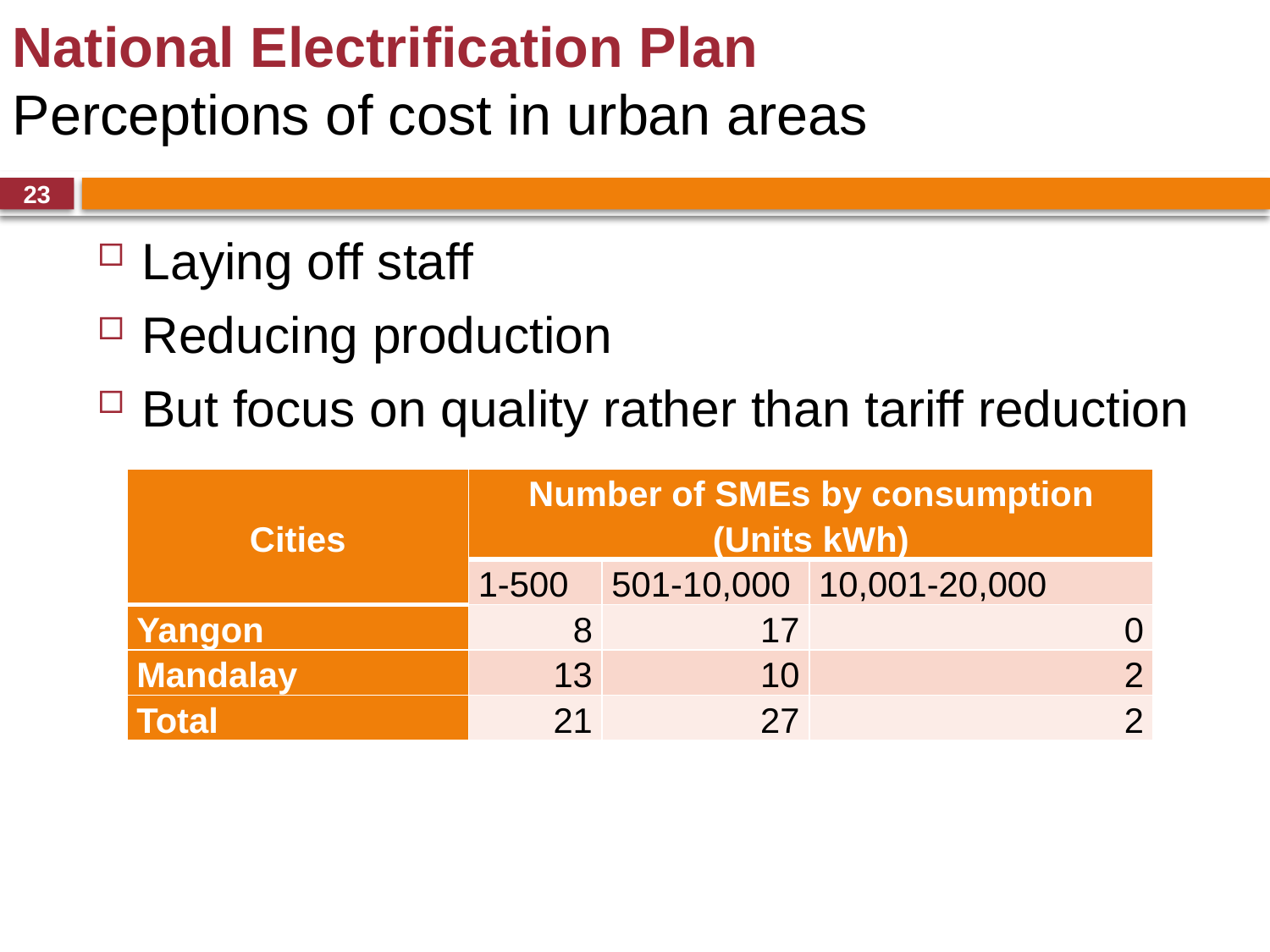

# National Electrification Plan Perceptions of cost in urban areas
23
Laying off staff
Reducing production
But focus on quality rather than tariff reduction
| Cities | Number of SMEs by consumption (Units kWh) |  |  |
| --- | --- | --- | --- |
|  | 1-500 | 501-10,000 | 10,001-20,000 |
| Yangon | 8 | 17 | 0 |
| Mandalay | 13 | 10 | 2 |
| Total | 21 | 27 | 2 |